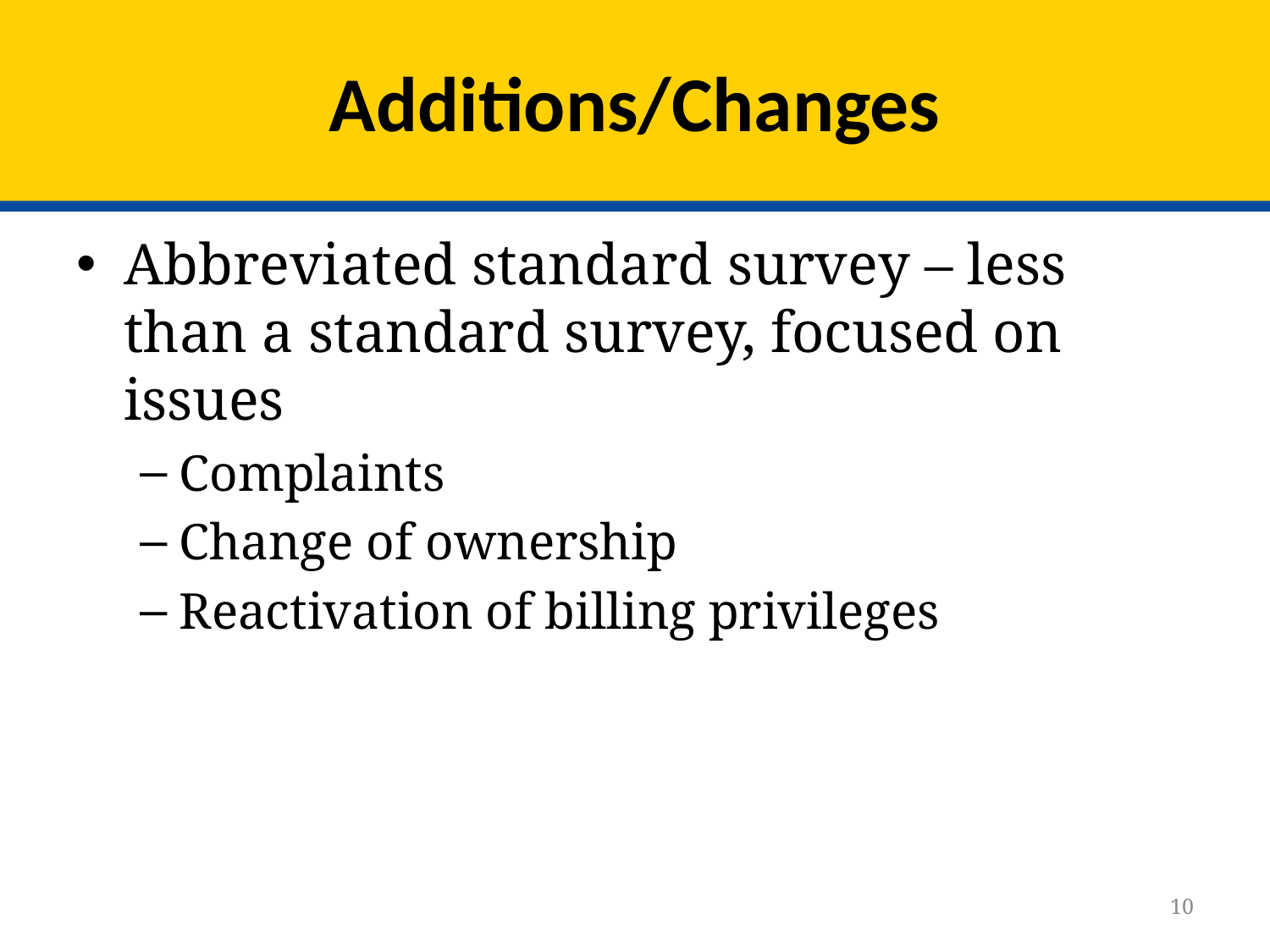

# Additions/Changes
Abbreviated standard survey – less than a standard survey, focused on issues
Complaints
Change of ownership
Reactivation of billing privileges

10